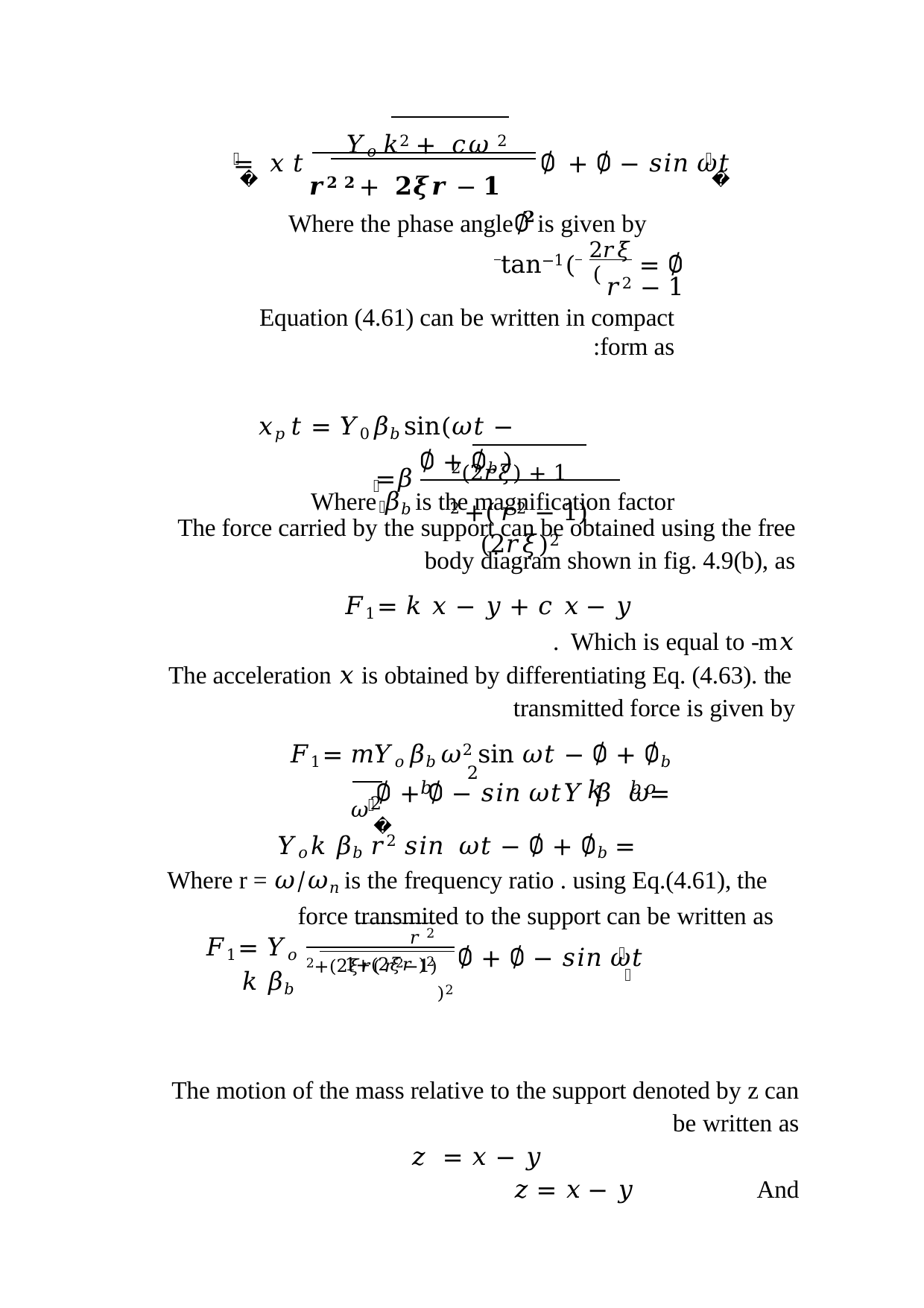

𝑌𝑜 𝑘2 + 𝑐𝜔 2

𝑥 𝑡 =
𝑠𝑖𝑛 𝜔𝑡 − ∅ + ∅
𝑝
𝑏

  𝟏 − 𝒓𝟐 𝟐 + 𝟐𝝃𝒓 𝟐

Where the phase angle∅ is given by
∅ = tan−1( 2𝑟𝜉
1 − 𝑟2 )
Equation (4.61) can be written in compact form as:

𝑥𝑝 𝑡 = 𝑌0 𝛽𝑏 sin(𝜔𝑡 − ∅ + ∅𝑏 )
Where 𝛽𝑏 is the magnification factor
 1 + (2𝑟𝜉)2
(1 − 𝑟2 )2 + (2𝑟𝜉)2

𝛽	=
𝑏

The force carried by the support can be obtained using the free  body diagram shown in fig. 4.9(b), as
𝐹1 = 𝑘 𝑥 − 𝑦 + 𝑐 𝑥 − 𝑦
Which is equal to -m𝑥 .
The acceleration 𝑥 is obtained by differentiating Eq. (4.63). the  transmitted force is given by
𝐹1 = 𝑚𝑌𝑜 𝛽𝑏 𝜔2 sin 𝜔𝑡 − ∅ + ∅𝑏
𝑘
2
=	𝑌 𝛽  𝜔	𝑠𝑖𝑛 𝜔𝑡 − ∅ + ∅
𝜔2
𝑜	𝑏	𝑏

𝑛
= 𝑌𝑜 𝑘 𝛽𝑏  𝑟2 𝑠𝑖𝑛  𝜔𝑡 − ∅ + ∅𝑏
Where r = 𝜔/𝜔𝑛 is the frequency ratio . using Eq.(4.61), the  force transmited to the support can be written as
𝑟 2 1+(2𝜉𝑟 )2

𝐹1 = 𝑌𝑜 𝑘 𝛽𝑏
𝑠𝑖𝑛 𝜔𝑡 − ∅ + ∅
𝑏

 (1−𝑟2 )2+(2𝜉𝑟 )2

The motion of the mass relative to the support denoted by z can  be written as
𝑧  = 𝑥 − 𝑦
And	𝑧 = 𝑥 − 𝑦